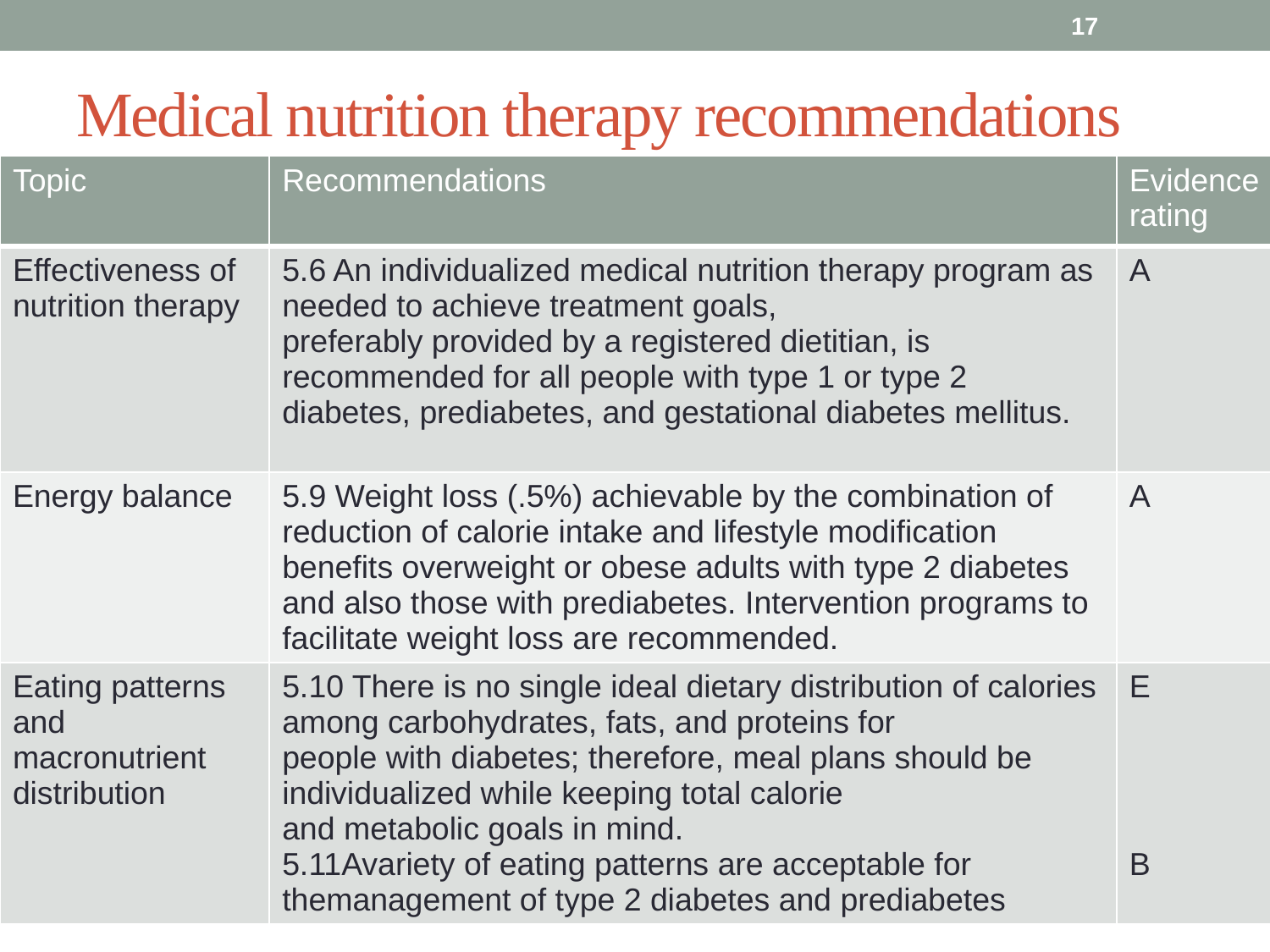

17
# Medical nutrition therapy recommendations
| Topic | Recommendations | Evidence rating |
| --- | --- | --- |
| Effectiveness of nutrition therapy | 5.6 An individualized medical nutrition therapy program as needed to achieve treatment goals, preferably provided by a registered dietitian, is recommended for all people with type 1 or type 2 diabetes, prediabetes, and gestational diabetes mellitus. | A |
| Energy balance | 5.9 Weight loss (.5%) achievable by the combination of reduction of calorie intake and lifestyle modification benefits overweight or obese adults with type 2 diabetes and also those with prediabetes. Intervention programs to facilitate weight loss are recommended. | A |
| Eating patterns and macronutrient distribution | 5.10 There is no single ideal dietary distribution of calories among carbohydrates, fats, and proteins for people with diabetes; therefore, meal plans should be individualized while keeping total calorie and metabolic goals in mind. 5.11Avariety of eating patterns are acceptable for themanagement of type 2 diabetes and prediabetes | E B |